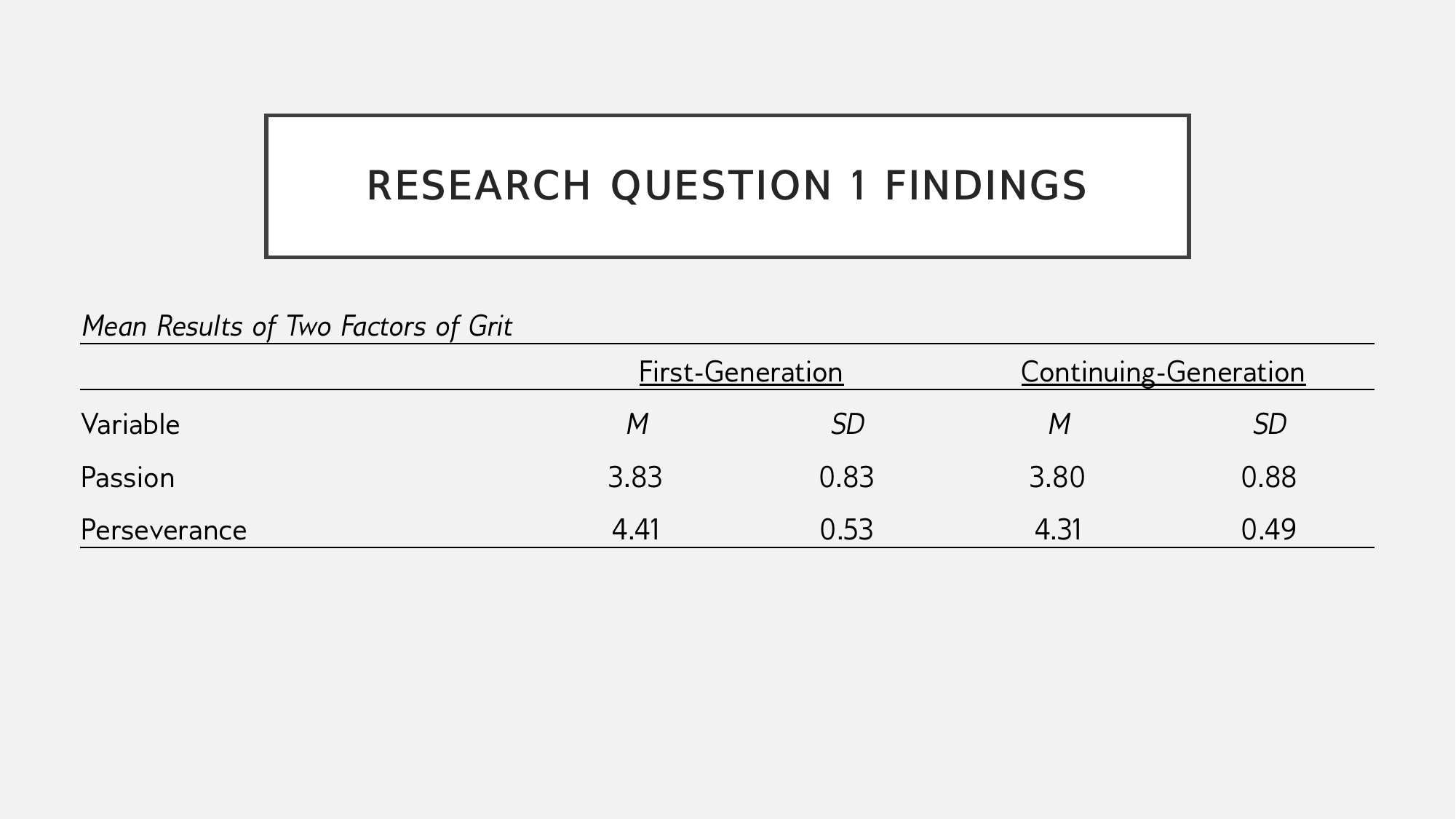

# Research question 1 Findings
| Mean Results of Two Factors of Grit |  |  |  |  |  |  |
| --- | --- | --- | --- | --- | --- | --- |
|  |  |  | First-Generation |  | Continuing-Generation |  |
| Variable |  |  | M | SD | M | SD |
| Passion |  |  | 3.83 | 0.83 | 3.80 | 0.88 |
| Perseverance |  |  | 4.41 | 0.53 | 4.31 | 0.49 |